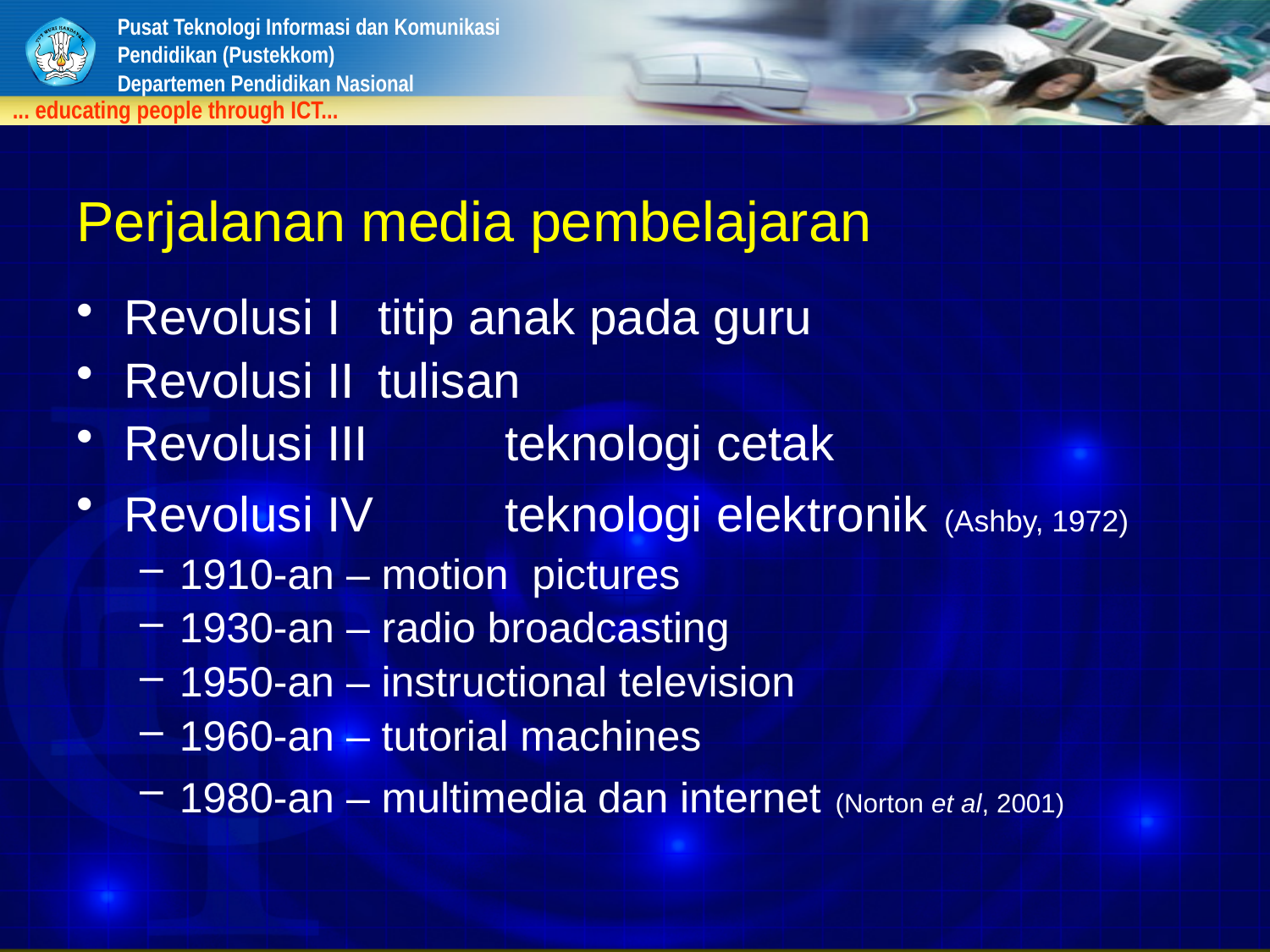

# Perjalanan media pembelajaran
Revolusi I 	titip anak pada guru
Revolusi II 	tulisan
Revolusi III 	teknologi cetak
Revolusi IV 	teknologi elektronik (Ashby, 1972)
1910-an – motion  pictures
1930-an – radio broadcasting
1950-an – instructional television
1960-an – tutorial machines
1980-an – multimedia dan internet (Norton et al, 2001)